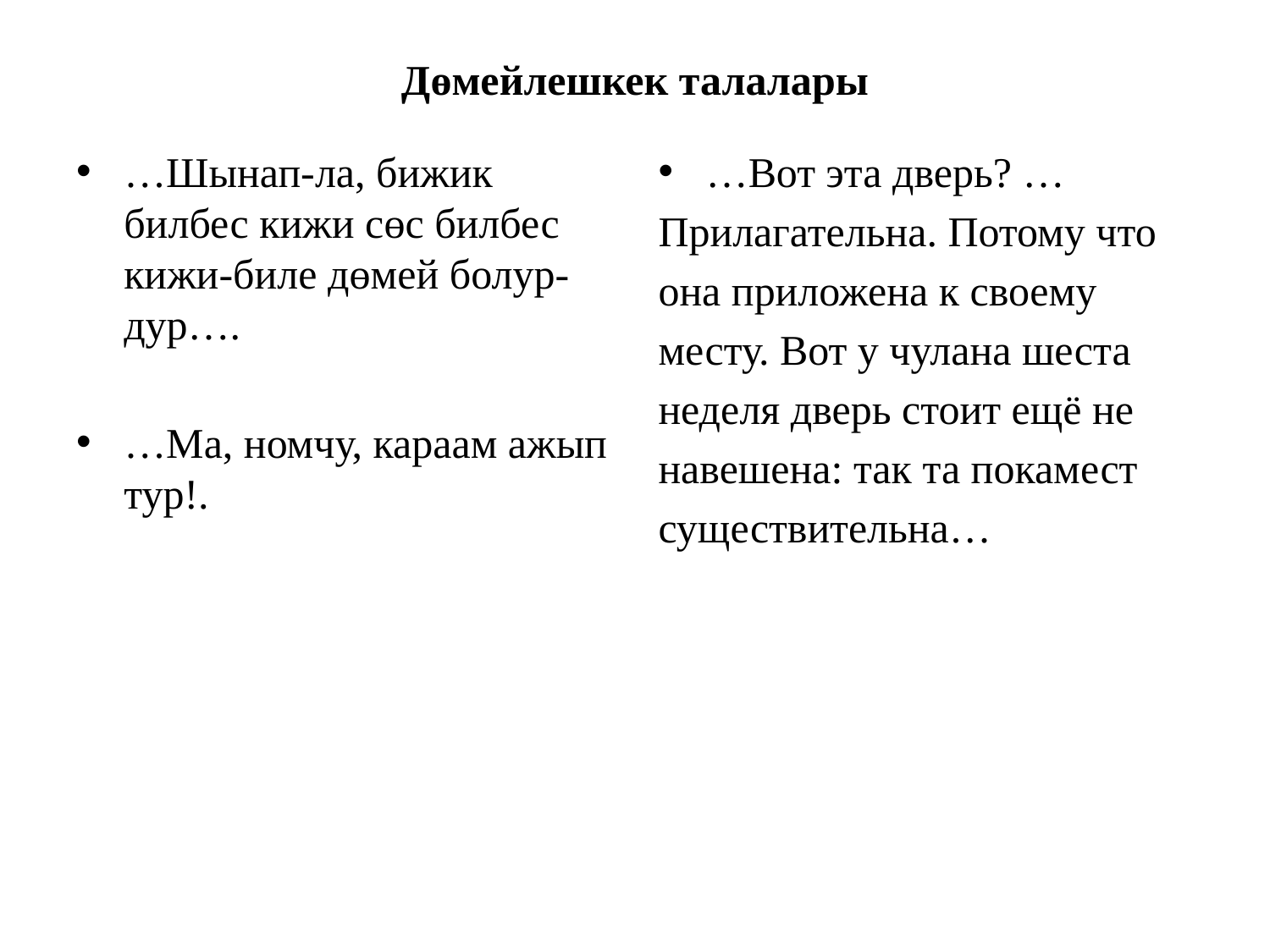

# Дөмейлешкек талалары
…Шынап-ла, бижик билбес кижи сөс билбес кижи-биле дөмей болур-дур….

…Ма, номчу, караам ажып тур!.

…Вот эта дверь? …
Прилагательна. Потому что
она приложена к своему
месту. Вот у чулана шеста
неделя дверь стоит ещё не
навешена: так та покамест
существительна…